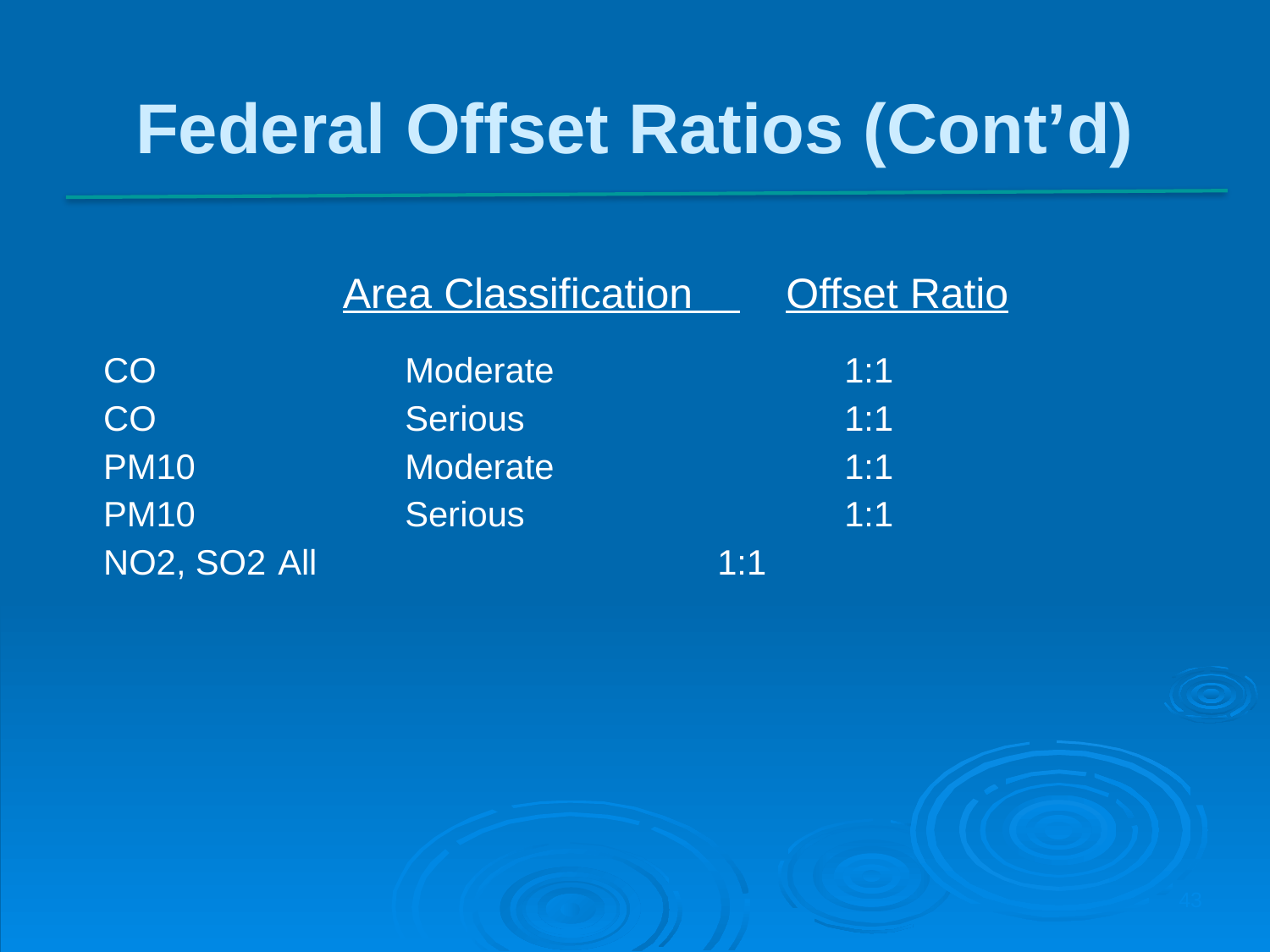

Federal Offset Ratios (Cont’d)
		         Area Classification    	Offset Ratio

CO		Moderate   		      1:1

CO		Serious 		      1:1

PM10		Moderate		      1:1

PM10		Serious			      1:1

NO2, SO2 	All			      1:1

43